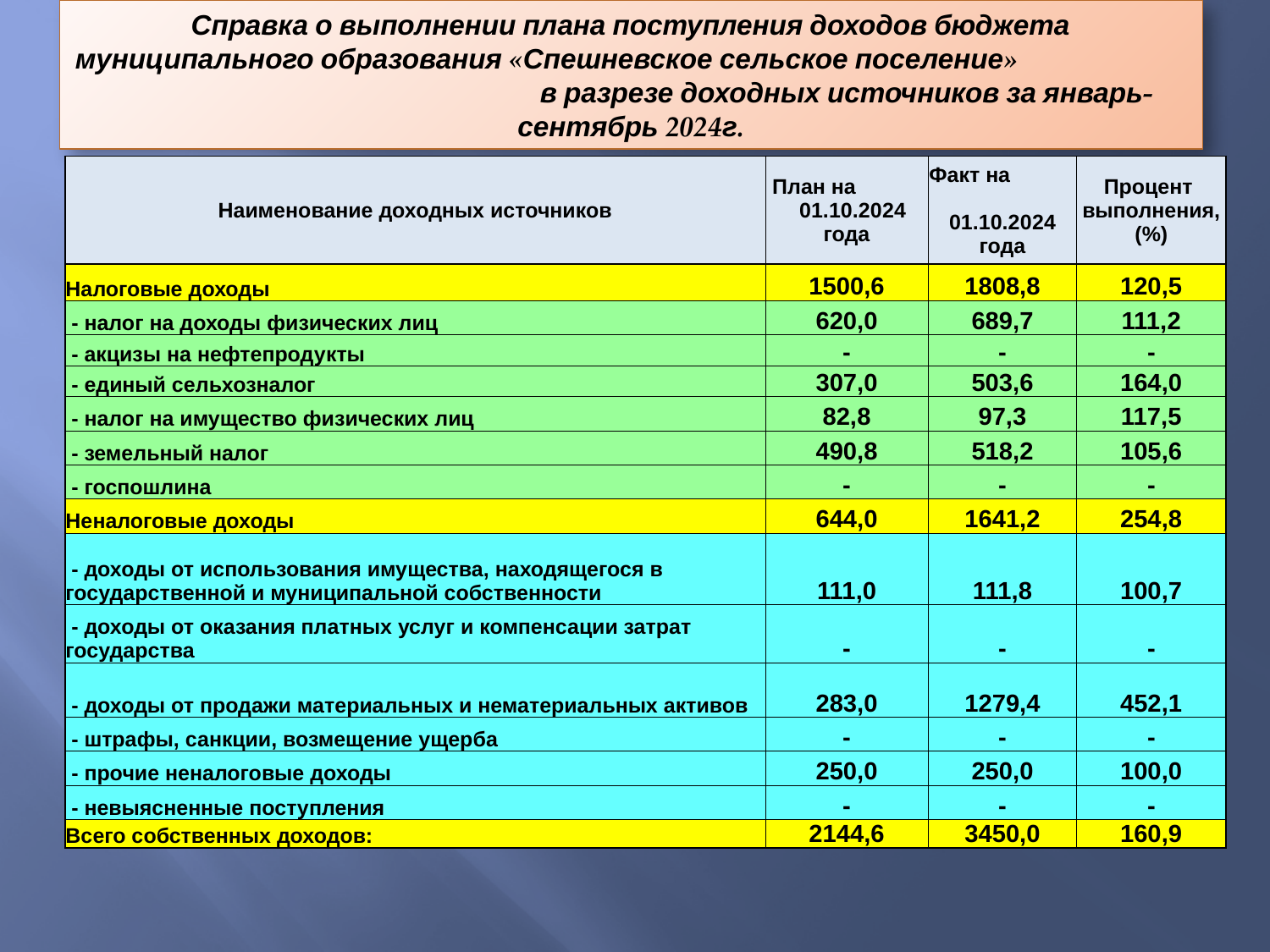

# Справка о выполнении плана поступления доходов бюджета муниципального образования «Спешневское сельское поселение»                                                                                       в разрезе доходных источников за январь-сентябрь 2024г.
| Наименование доходных источников | План на 01.10.2024 года | Факт на 01.10.2024 года | Процент выполнения, (%) |
| --- | --- | --- | --- |
| Налоговые доходы | 1500,6 | 1808,8 | 120,5 |
| - налог на доходы физических лиц | 620,0 | 689,7 | 111,2 |
| - акцизы на нефтепродукты | - | - | - |
| - единый сельхозналог | 307,0 | 503,6 | 164,0 |
| - налог на имущество физических лиц | 82,8 | 97,3 | 117,5 |
| - земельный налог | 490,8 | 518,2 | 105,6 |
| - госпошлина | - | - | - |
| Неналоговые доходы | 644,0 | 1641,2 | 254,8 |
| - доходы от использования имущества, находящегося в государственной и муниципальной собственности | 111,0 | 111,8 | 100,7 |
| - доходы от оказания платных услуг и компенсации затрат государства | - | - | - |
| - доходы от продажи материальных и нематериальных активов | 283,0 | 1279,4 | 452,1 |
| - штрафы, санкции, возмещение ущерба | - | - | - |
| - прочие неналоговые доходы | 250,0 | 250,0 | 100,0 |
| - невыясненные поступления | - | - | - |
| Всего собственных доходов: | 2144,6 | 3450,0 | 160,9 |